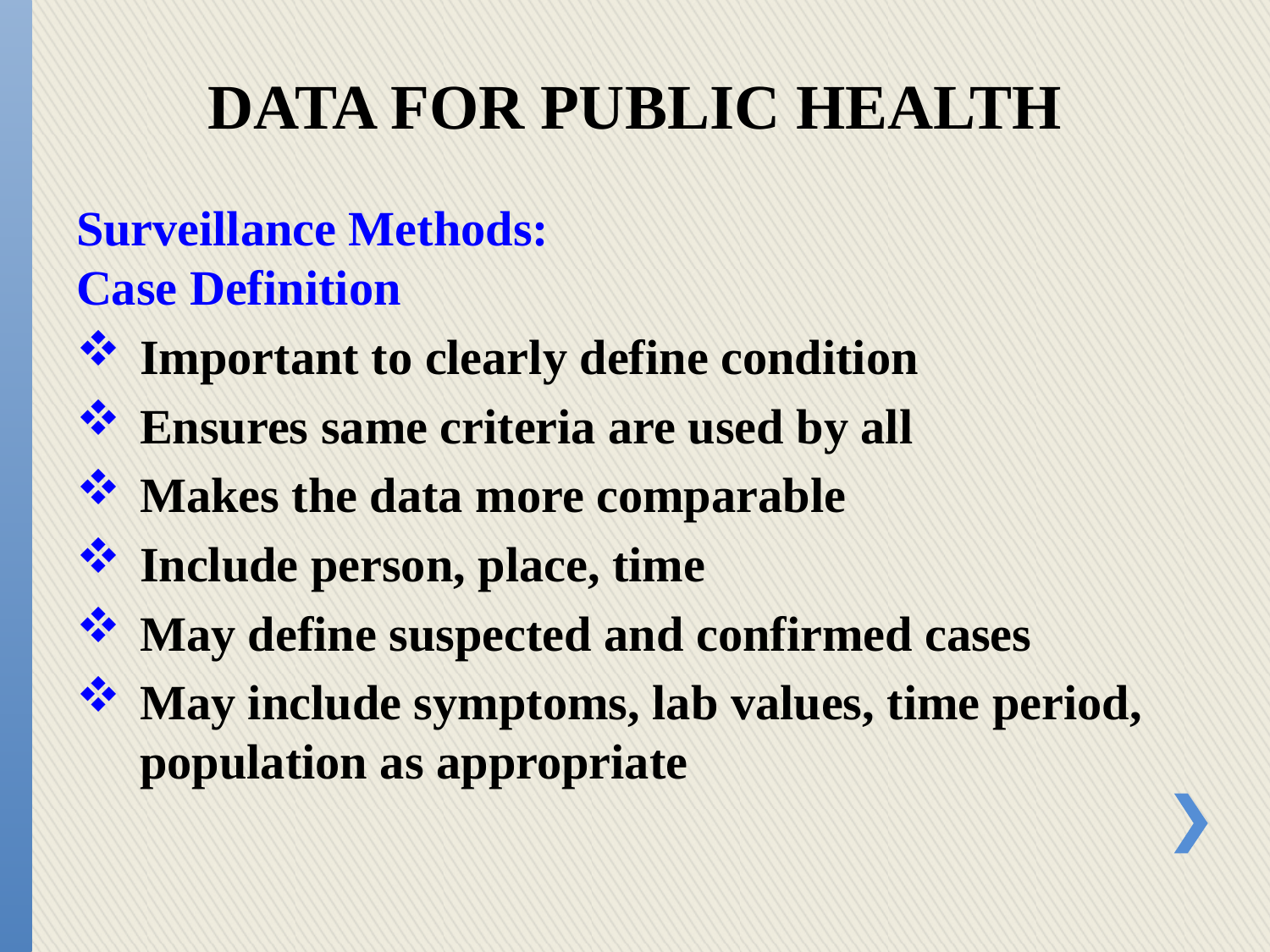

# DATA FOR PUBLIC HEALTH
Surveillance Methods:
Case Definition
Important to clearly define condition
Ensures same criteria are used by all
Makes the data more comparable
Include person, place, time
May define suspected and confirmed cases
May include symptoms, lab values, time period, population as appropriate